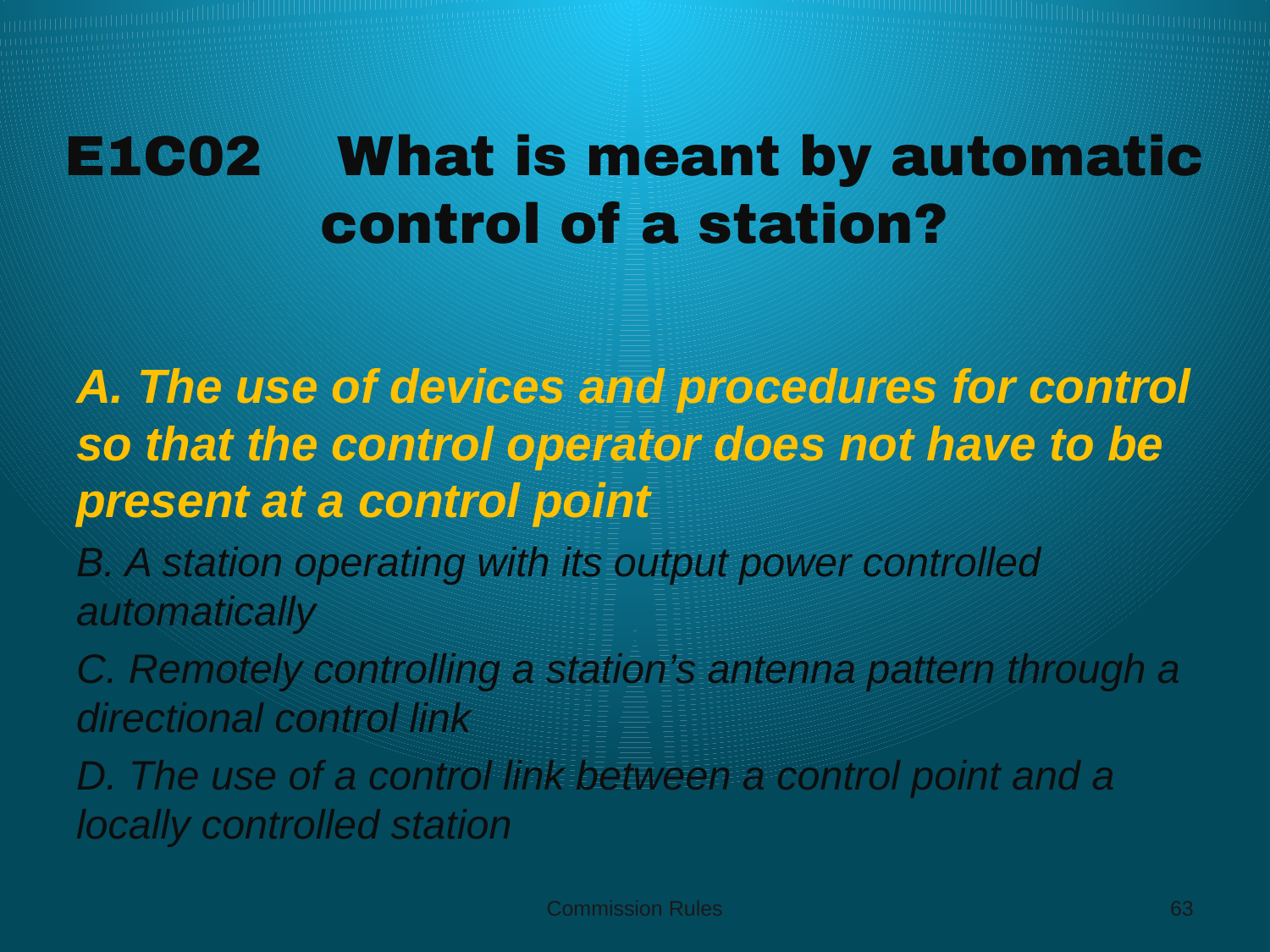

# E1C02    What is meant by automatic control of a station?
A. The use of devices and procedures for control so that the control operator does not have to be present at a control point
B. A station operating with its output power controlled automatically
C. Remotely controlling a station’s antenna pattern through a directional control link
D. The use of a control link between a control point and a locally controlled station
Commission Rules
63